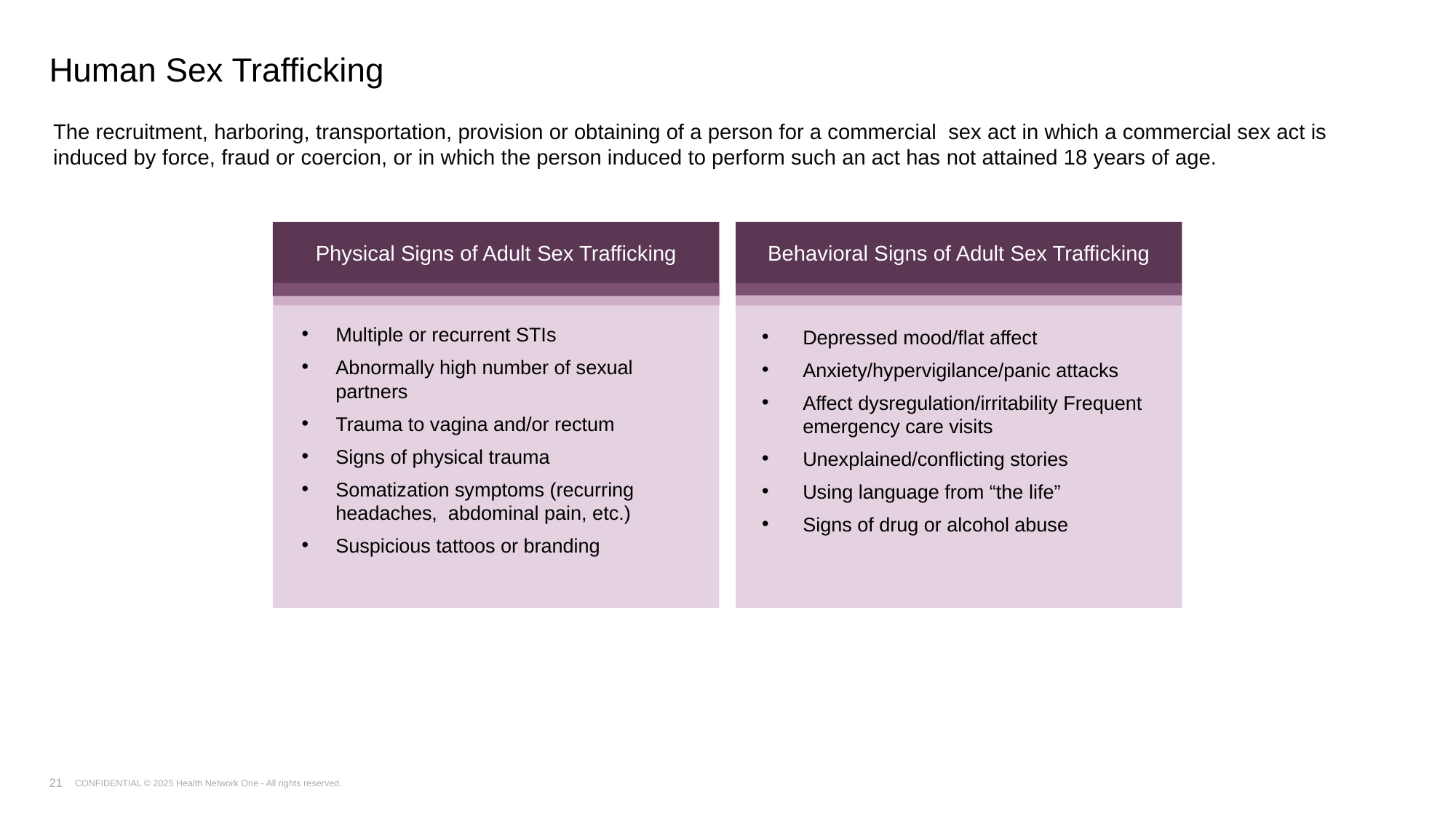

# Human Sex Trafficking
The recruitment, harboring, transportation, provision or obtaining of a person for a commercial  sex act in which a commercial sex act is induced by force, fraud or coercion, or in which the person induced to perform such an act has not attained 18 years of age.

Physical Signs of Adult Sex Trafficking
Behavioral Signs of Adult Sex Trafficking

Multiple or recurrent STIs
Abnormally high number of sexual partners
Trauma to vagina and/or rectum
Signs of physical trauma
Somatization symptoms (recurring headaches,  abdominal pain, etc.)
Suspicious tattoos or branding
Depressed mood/flat affect
Anxiety/hypervigilance/panic attacks
Affect dysregulation/irritability Frequent  emergency care visits
Unexplained/conflicting stories
Using language from “the life”
Signs of drug or alcohol abuse

21